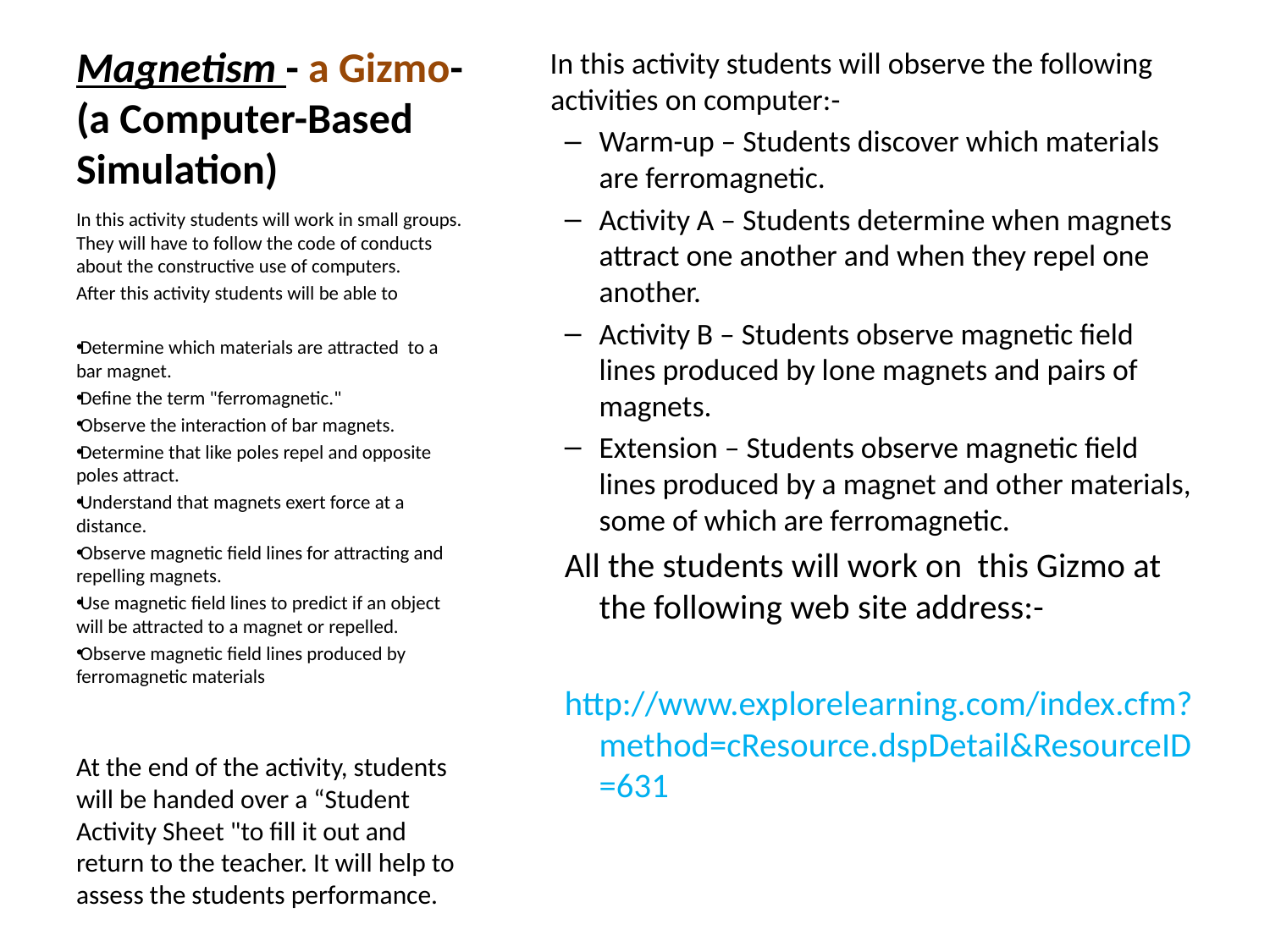

# Magnetism - a Gizmo- (a Computer-Based Simulation)
      In this activity students will observe the following activities on computer:-
Warm-up – Students discover which materials are ferromagnetic.
Activity A – Students determine when magnets attract one another and when they repel one another.
Activity B – Students observe magnetic field lines produced by lone magnets and pairs of magnets.
Extension – Students observe magnetic field lines produced by a magnet and other materials, some of which are ferromagnetic.
All the students will work on  this Gizmo at the following web site address:-

http://www.explorelearning.com/index.cfm?method=cResource.dspDetail&ResourceID=631

In this activity students will work in small groups. They will have to follow the code of conducts about the constructive use of computers.
After this activity students will be able to

Determine which materials are attracted  to a bar magnet.
Define the term "ferromagnetic."
Observe the interaction of bar magnets.
Determine that like poles repel and opposite poles attract.
Understand that magnets exert force at a distance.
Observe magnetic field lines for attracting and repelling magnets.
Use magnetic field lines to predict if an object will be attracted to a magnet or repelled.
Observe magnetic field lines produced by ferromagnetic materials

At the end of the activity, students will be handed over a “Student Activity Sheet "to fill it out and return to the teacher. It will help to assess the students performance.